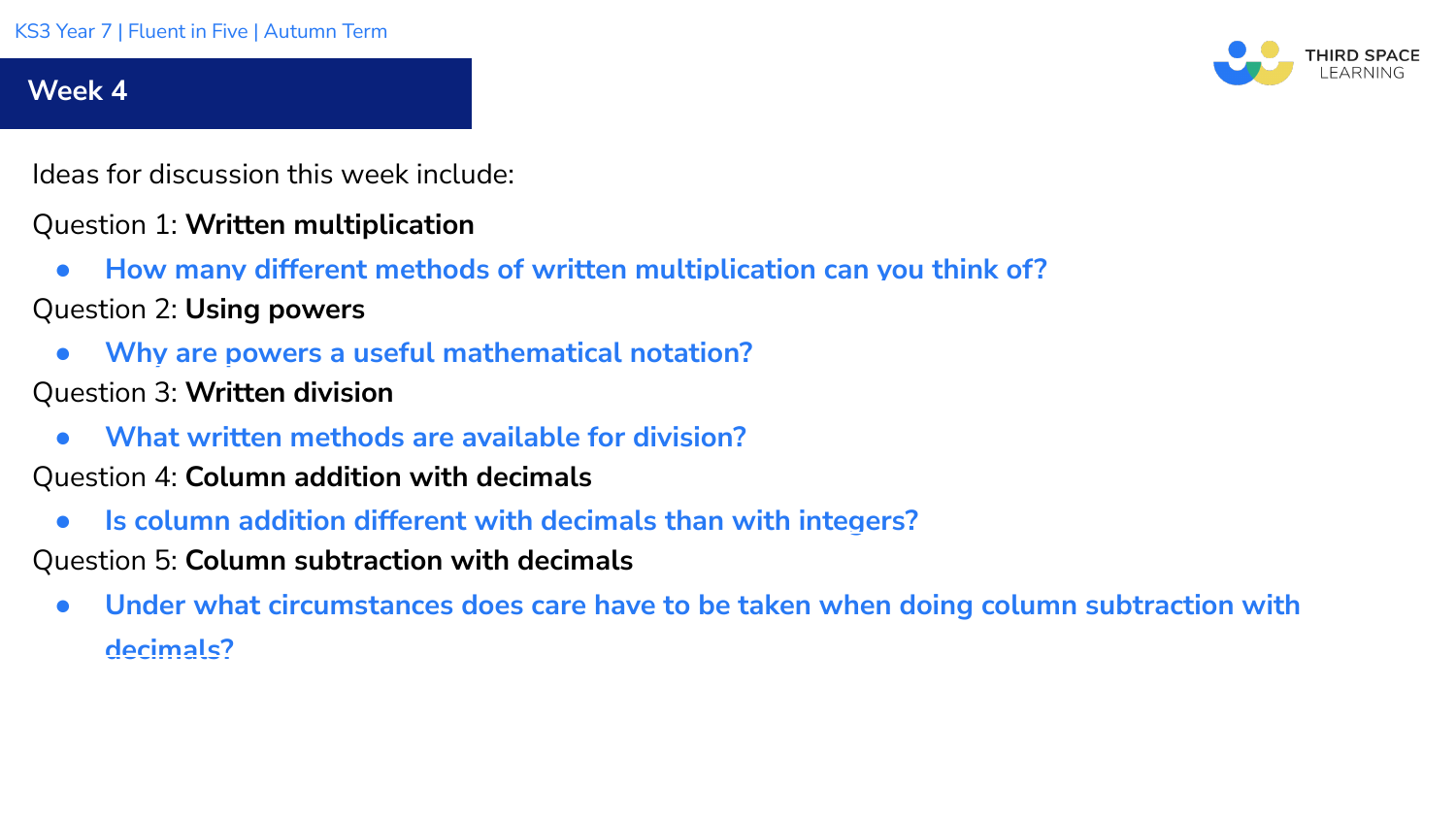

Week 4
| Ideas for discussion this week include: |
| --- |
| Question 1: Written multiplication How many different methods of written multiplication can you think of? |
| Question 2: Using powers Why are powers a useful mathematical notation? |
| Question 3: Written division What written methods are available for division? |
| Question 4: Column addition with decimals Is column addition different with decimals than with integers? |
| Question 5: Column subtraction with decimals Under what circumstances does care have to be taken when doing column subtraction with decimals? |